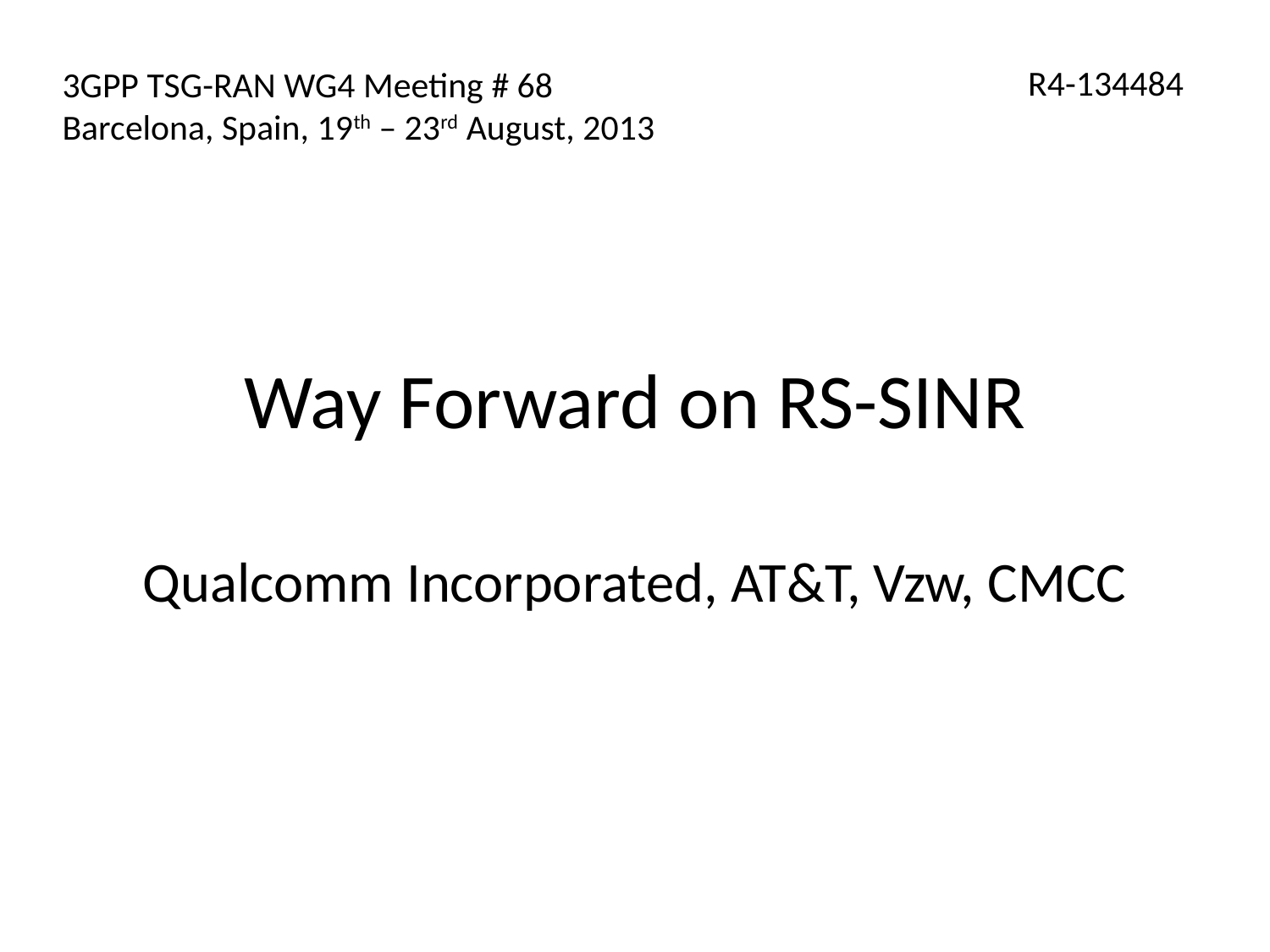

R4-134484
3GPP TSG-RAN WG4 Meeting # 68
Barcelona, Spain, 19th – 23rd August, 2013
# Way Forward on RS-SINR
Qualcomm Incorporated, AT&T, Vzw, CMCC